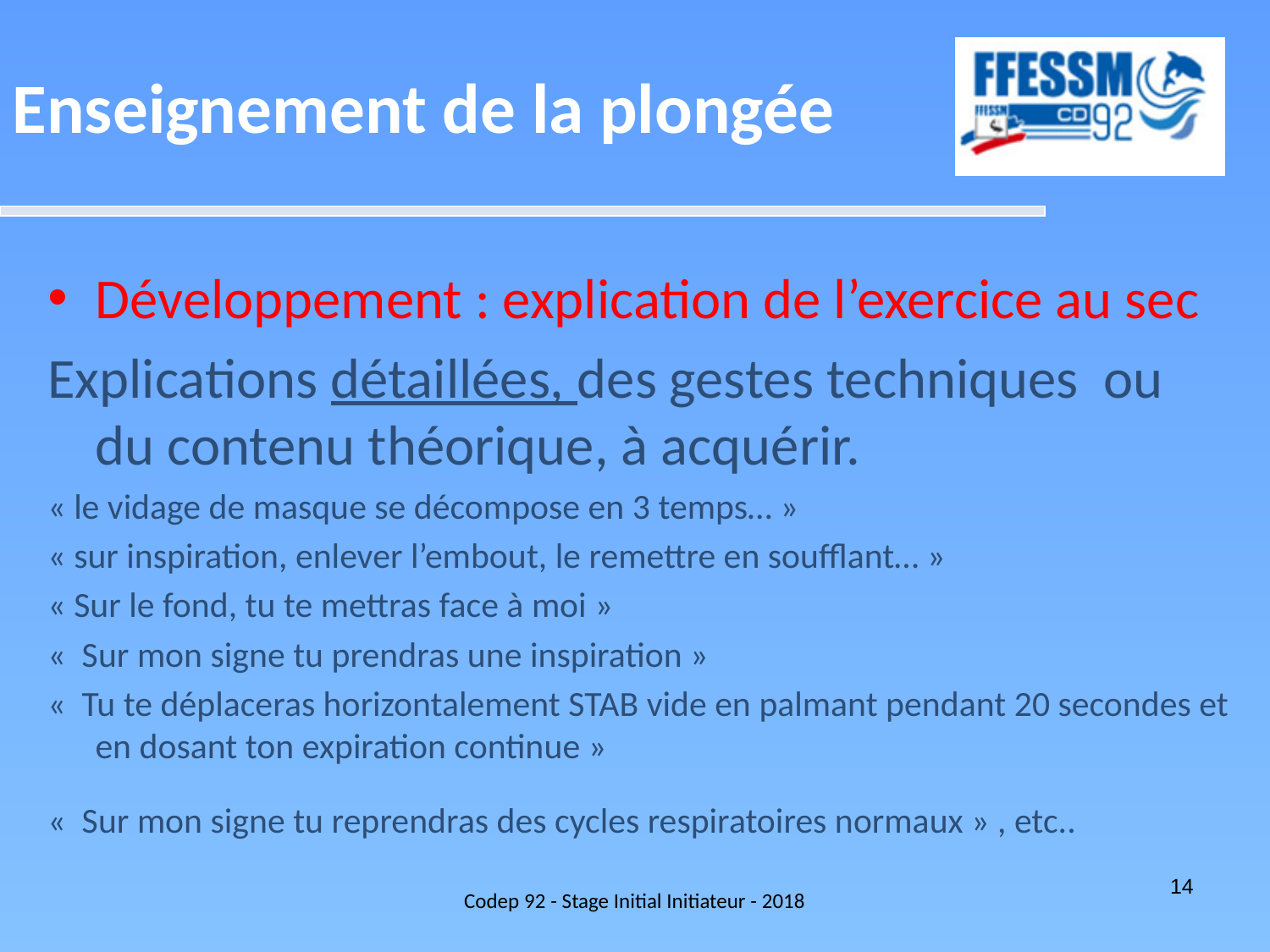

Enseignement de la plongée
Développement : explication de l’exercice au sec
Explications détaillées, des gestes techniques  ou du contenu théorique, à acquérir.
« le vidage de masque se décompose en 3 temps… »
« sur inspiration, enlever l’embout, le remettre en soufflant… »
« Sur le fond, tu te mettras face à moi »
«  Sur mon signe tu prendras une inspiration »
«  Tu te déplaceras horizontalement STAB vide en palmant pendant 20 secondes et en dosant ton expiration continue »
«  Sur mon signe tu reprendras des cycles respiratoires normaux » , etc..
Codep 92 - Stage Initial Initiateur - 2018
14